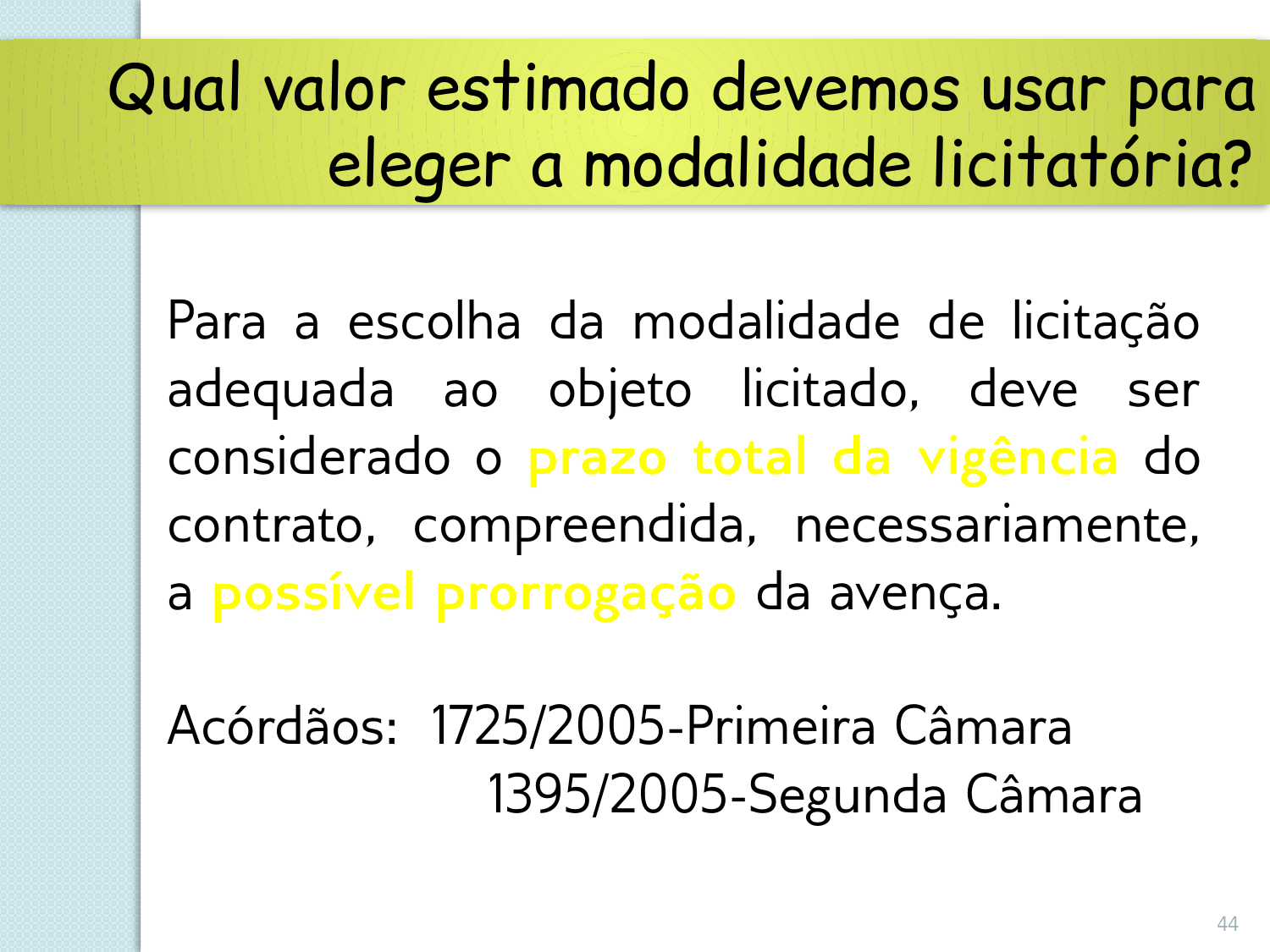

Qual valor estimado devemos usar para eleger a modalidade licitatória?
Para a escolha da modalidade de licitação adequada ao objeto licitado, deve ser considerado o prazo total da vigência do contrato, compreendida, necessariamente, a possível prorrogação da avença.

Acórdãos:  1725/2005-Primeira Câmara
                   1395/2005-Segunda Câmara
44